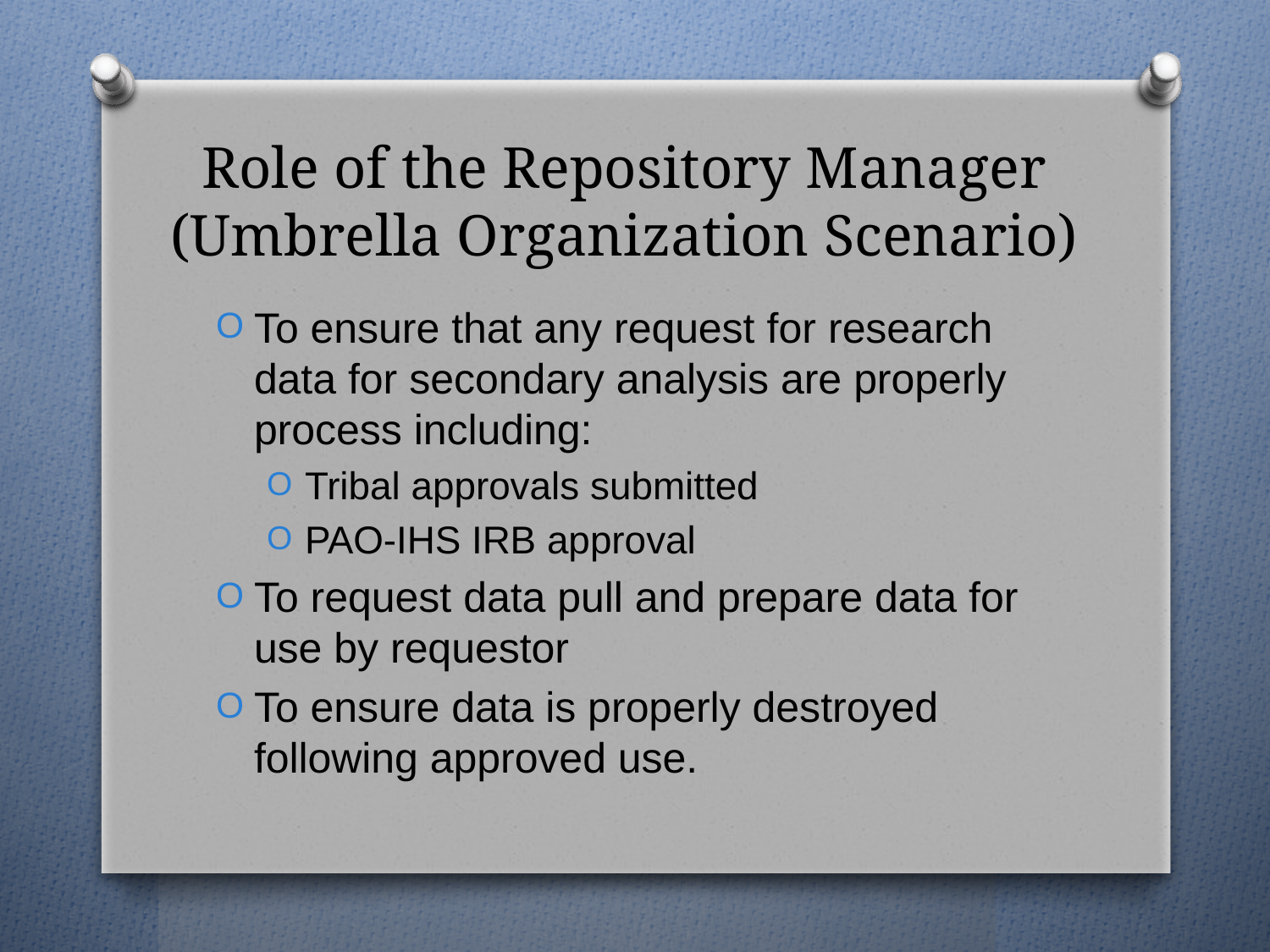

# Role of the Repository Manager (Umbrella Organization Scenario)
To ensure that any request for research data for secondary analysis are properly process including:
Tribal approvals submitted
PAO-IHS IRB approval
To request data pull and prepare data for use by requestor
To ensure data is properly destroyed following approved use.